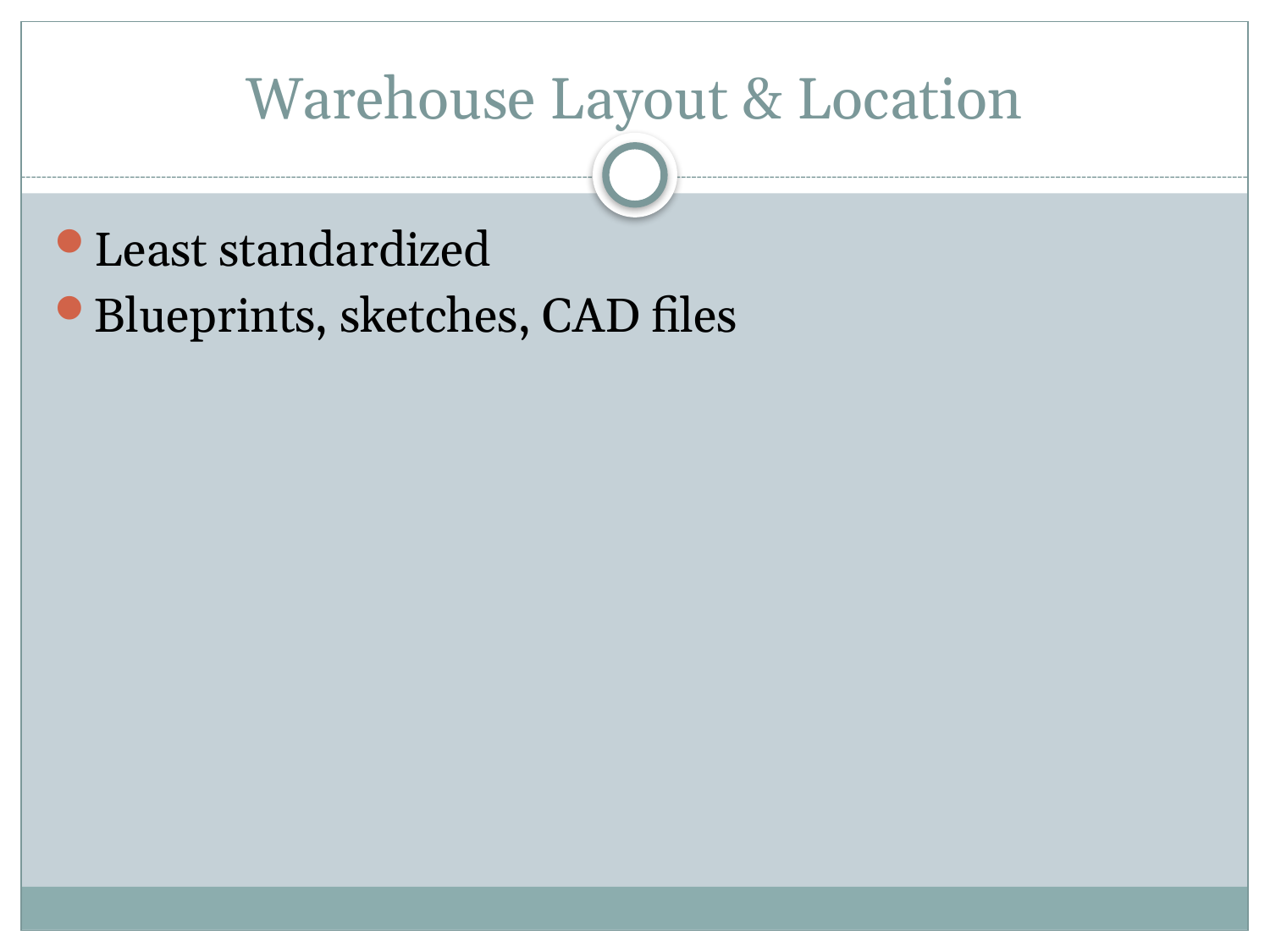

# Warehouse Layout & Location
Least standardized
Blueprints, sketches, CAD files